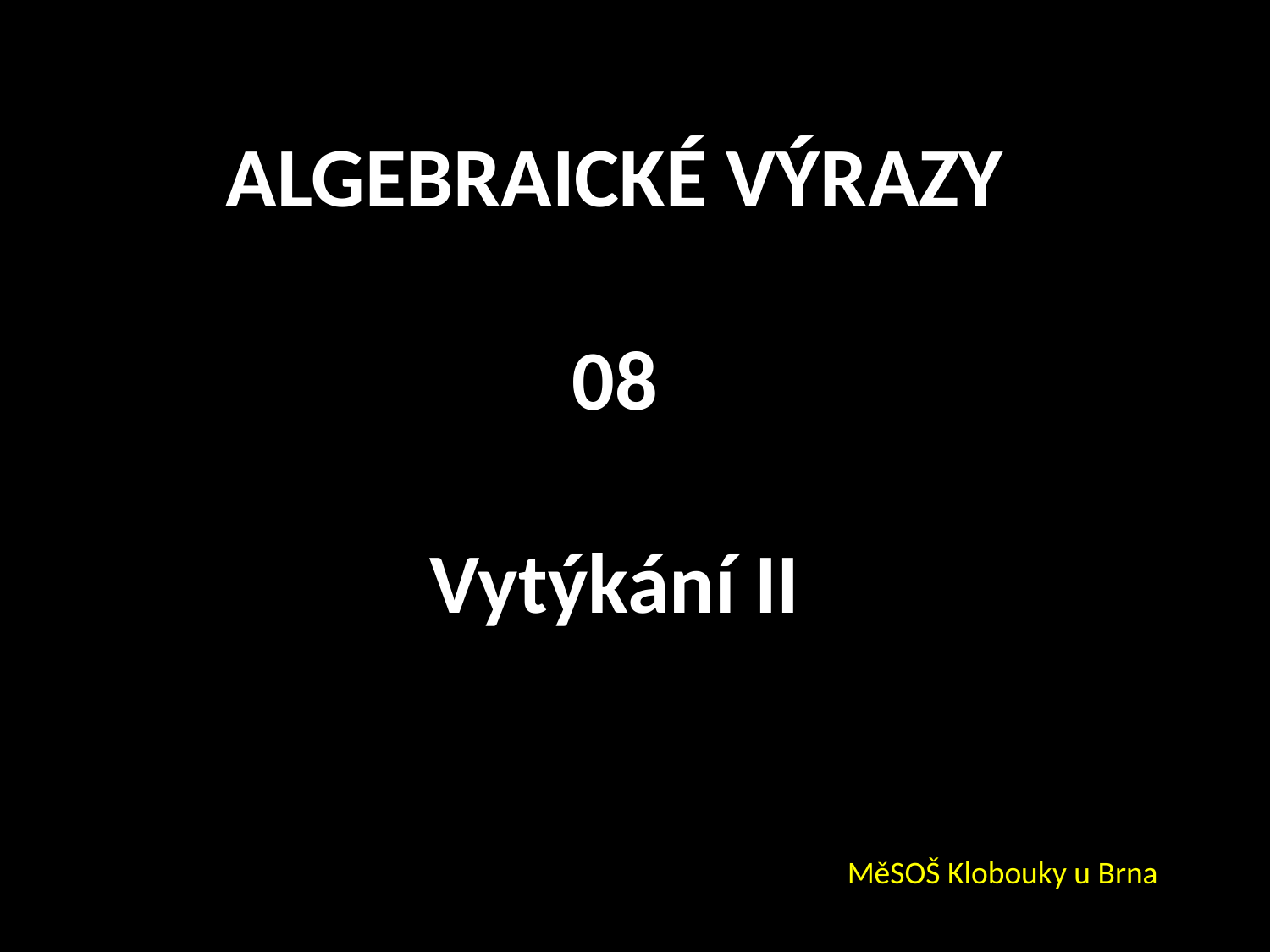

ALGEBRAICKÉ VÝRAZY

08

Vytýkání II

MěSOŠ Klobouky u Brna